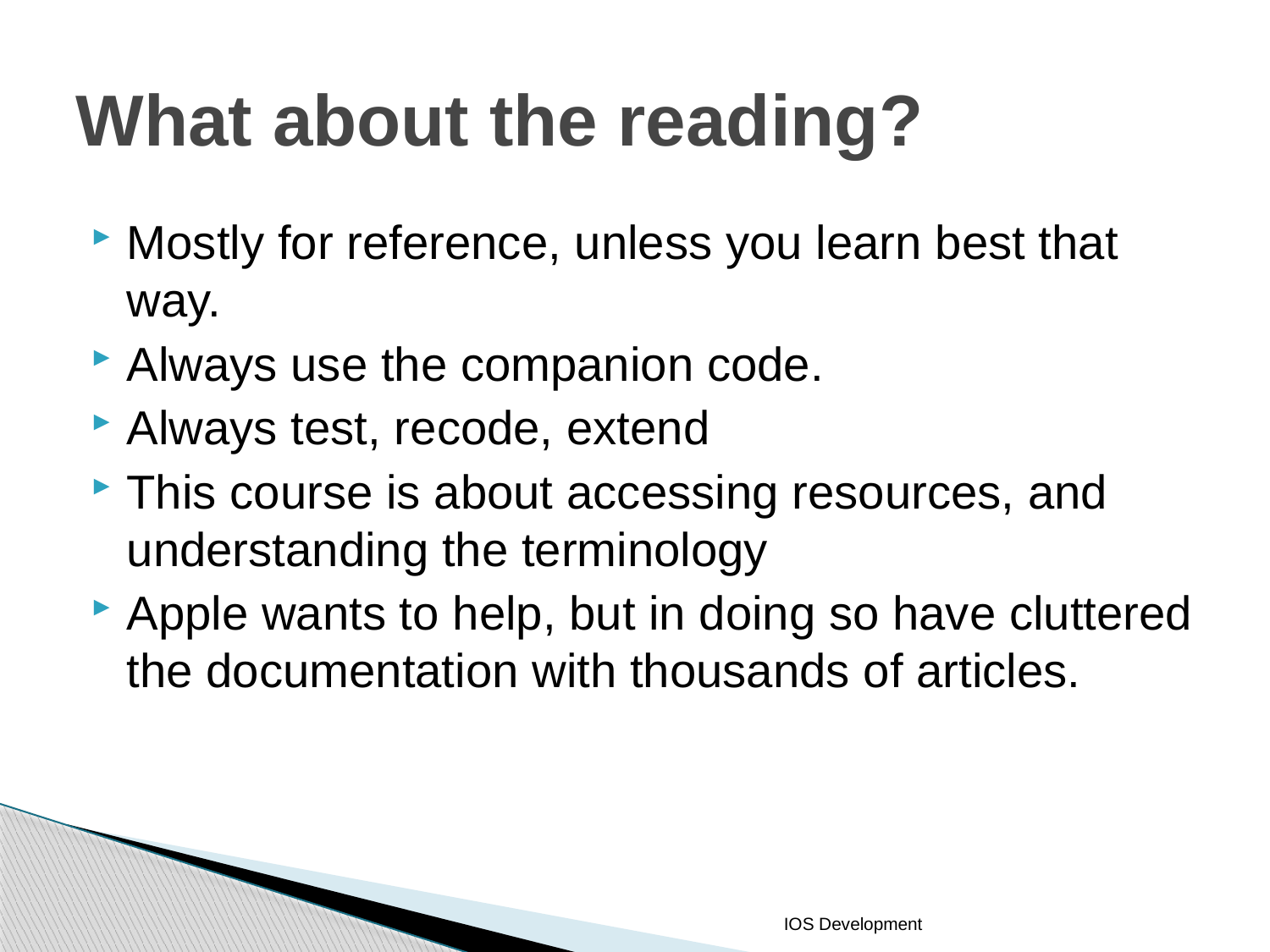

# What about the reading?
Mostly for reference, unless you learn best that way.
Always use the companion code.
Always test, recode, extend
This course is about accessing resources, and understanding the terminology
Apple wants to help, but in doing so have cluttered the documentation with thousands of articles.
IOS Development